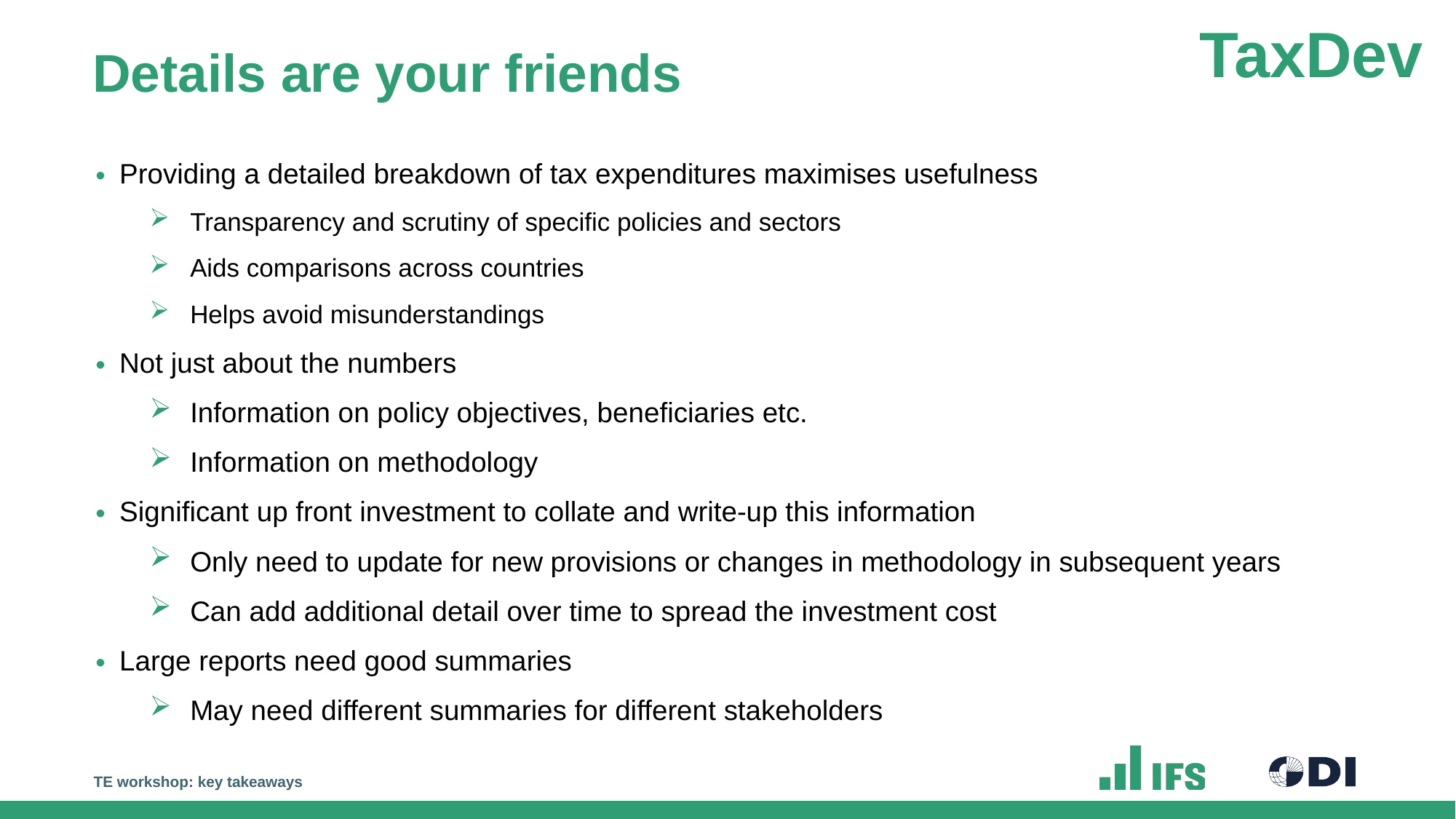

# Details are your friends
Providing a detailed breakdown of tax expenditures maximises usefulness
Transparency and scrutiny of specific policies and sectors
Aids comparisons across countries
Helps avoid misunderstandings
Not just about the numbers
Information on policy objectives, beneficiaries etc.
Information on methodology
Significant up front investment to collate and write-up this information
Only need to update for new provisions or changes in methodology in subsequent years
Can add additional detail over time to spread the investment cost
Large reports need good summaries
May need different summaries for different stakeholders

TE workshop: key takeaways